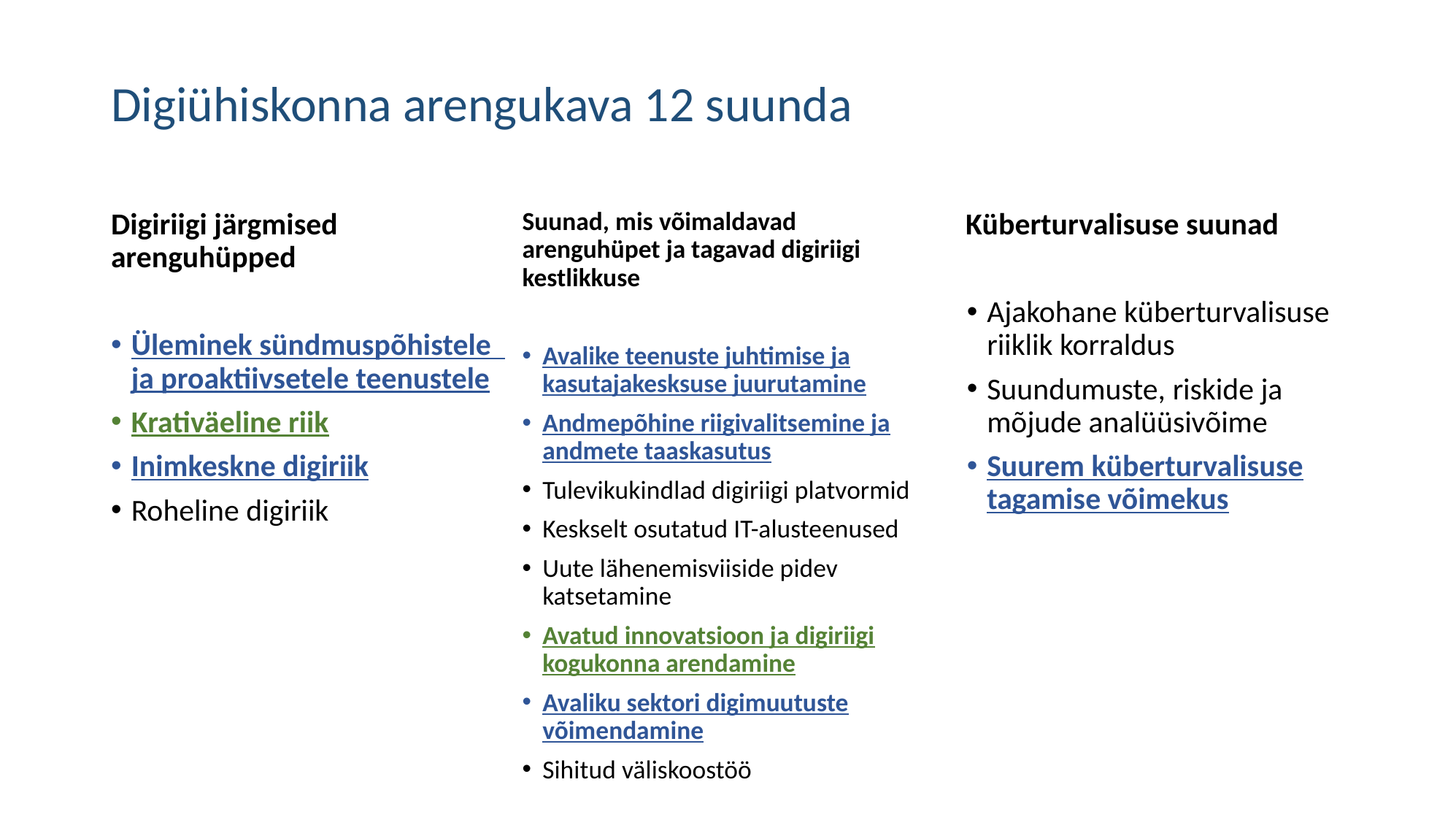

# Digiühiskonna arengukava 12 suunda
Digiriigi järgmised arenguhüpped

Üleminek sündmuspõhistele   ja proaktiivsetele teenustele
Krativäeline riik
Inimkeskne digiriik
Roheline digiriik

Suunad, mis võimaldavad arenguhüpet ja tagavad digiriigi kestlikkuse

Avalike teenuste juhtimise ja kasutajakesksuse juurutamine
Andmepõhine riigivalitsemine ja andmete taaskasutus
Tulevikukindlad digiriigi platvormid
Keskselt osutatud IT-alusteenused
Uute lähenemisviiside pidev katsetamine
Avatud innovatsioon ja digiriigi kogukonna arendamine
Avaliku sektori digimuutuste võimendamine
Sihitud väliskoostöö
Küberturvalisuse suunad

Ajakohane küberturvalisuse riiklik korraldus
Suundumuste, riskide ja mõjude analüüsivõime
Suurem küberturvalisuse tagamise võimekus